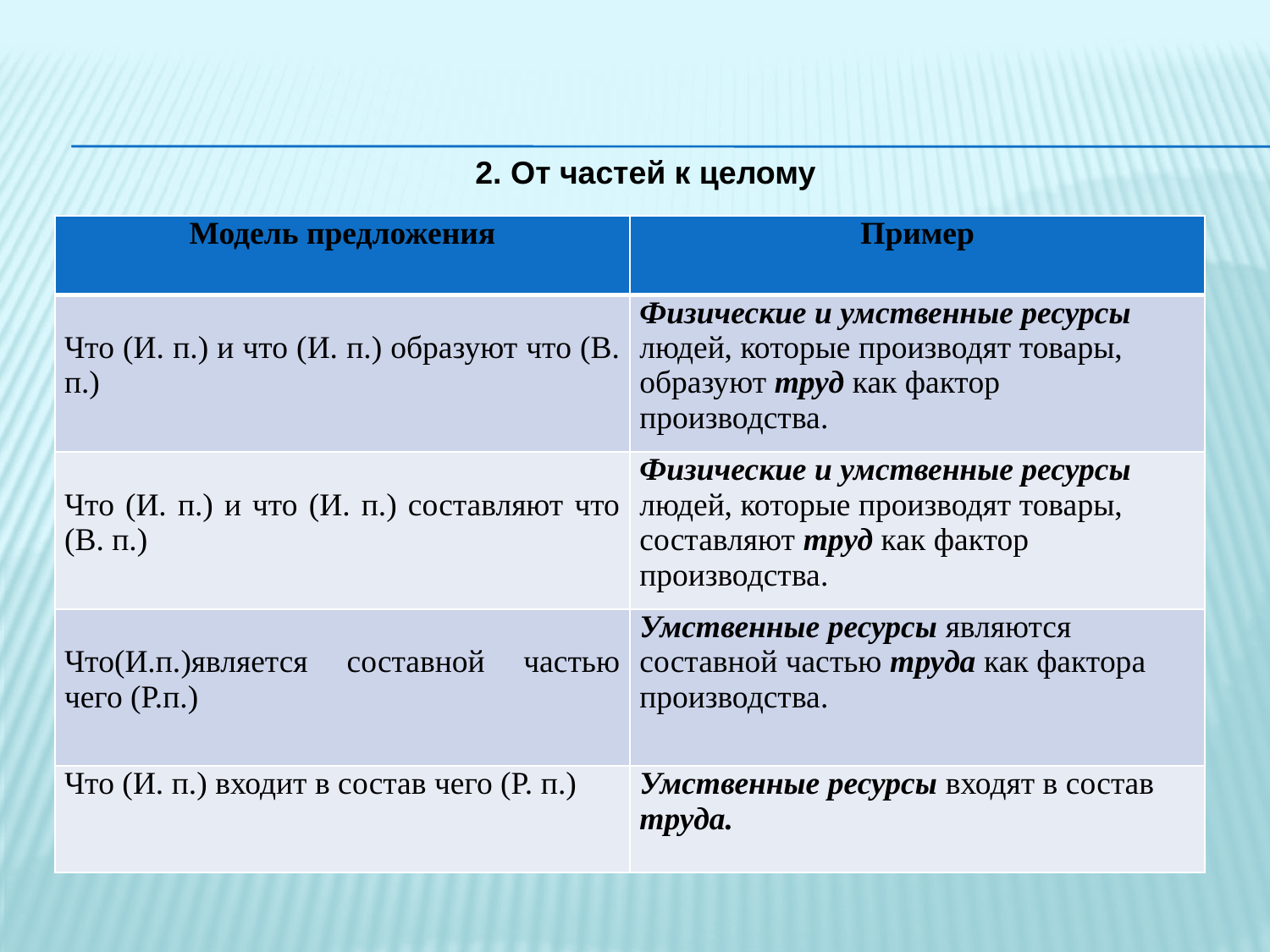

2. От частей к целому

| Модель предложения | Пример |
| --- | --- |
| Что (И. п.) и что (И. п.) образуют что (В. п.) | Физические и умственные ресурсы людей, которые производят товары, образуют труд как фактор производства. |
| Что (И. п.) и что (И. п.) составляют что (В. п.) | Физические и умственные ресурсы людей, которые производят товары, составляют труд как фактор производства. |
| Что(И.п.)является составной частью чего (Р.п.) | Умственные ресурсы являются составной частью труда как фактора производства. |
| Что (И. п.) входит в состав чего (Р. п.) | Умственные ресурсы входят в состав труда. |